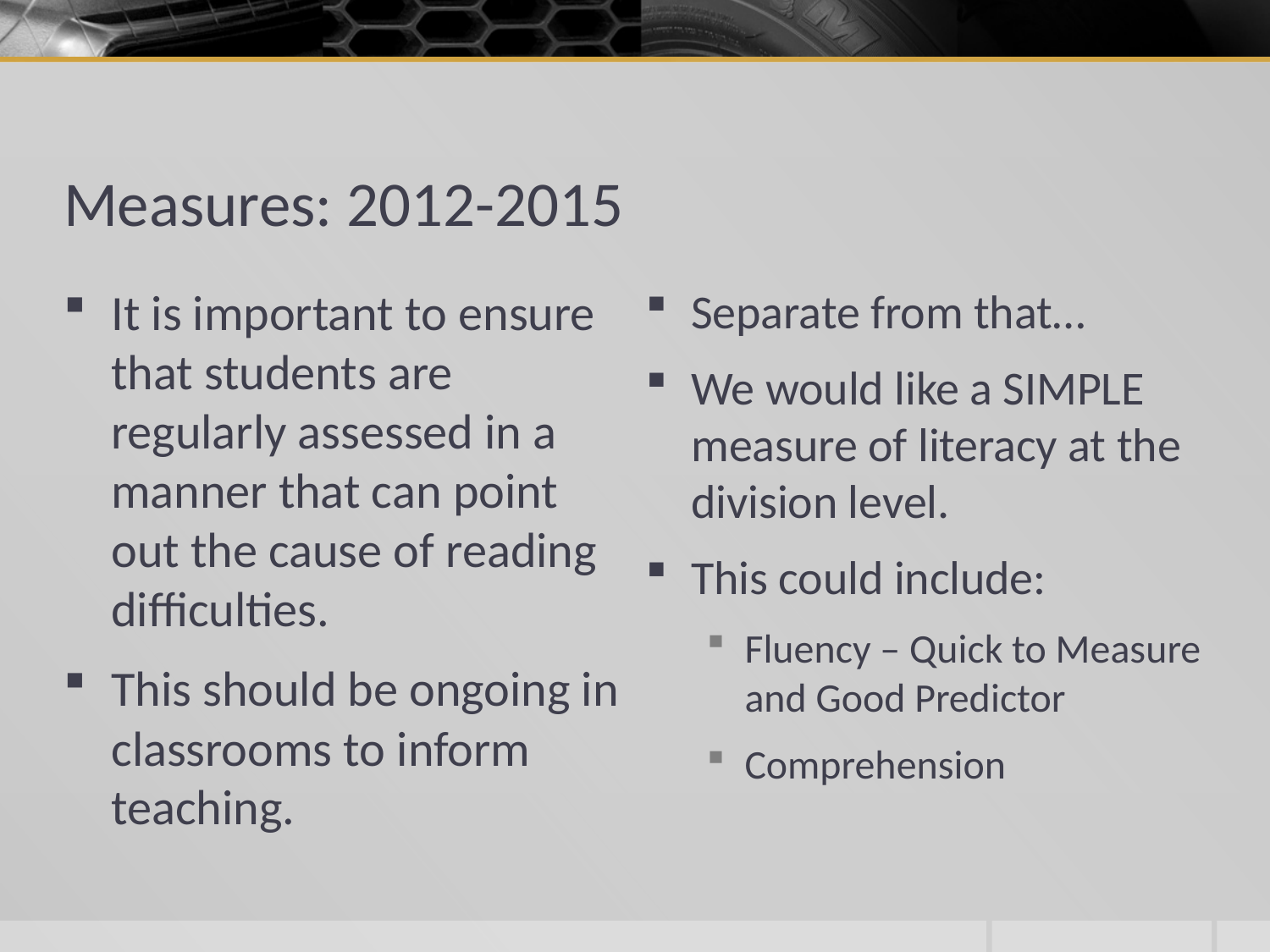

# Measures: 2012-2015
It is important to ensure that students are regularly assessed in a manner that can point out the cause of reading difficulties.
This should be ongoing in classrooms to inform teaching.
Separate from that…
We would like a SIMPLE measure of literacy at the division level.
This could include:
Fluency – Quick to Measure and Good Predictor
Comprehension